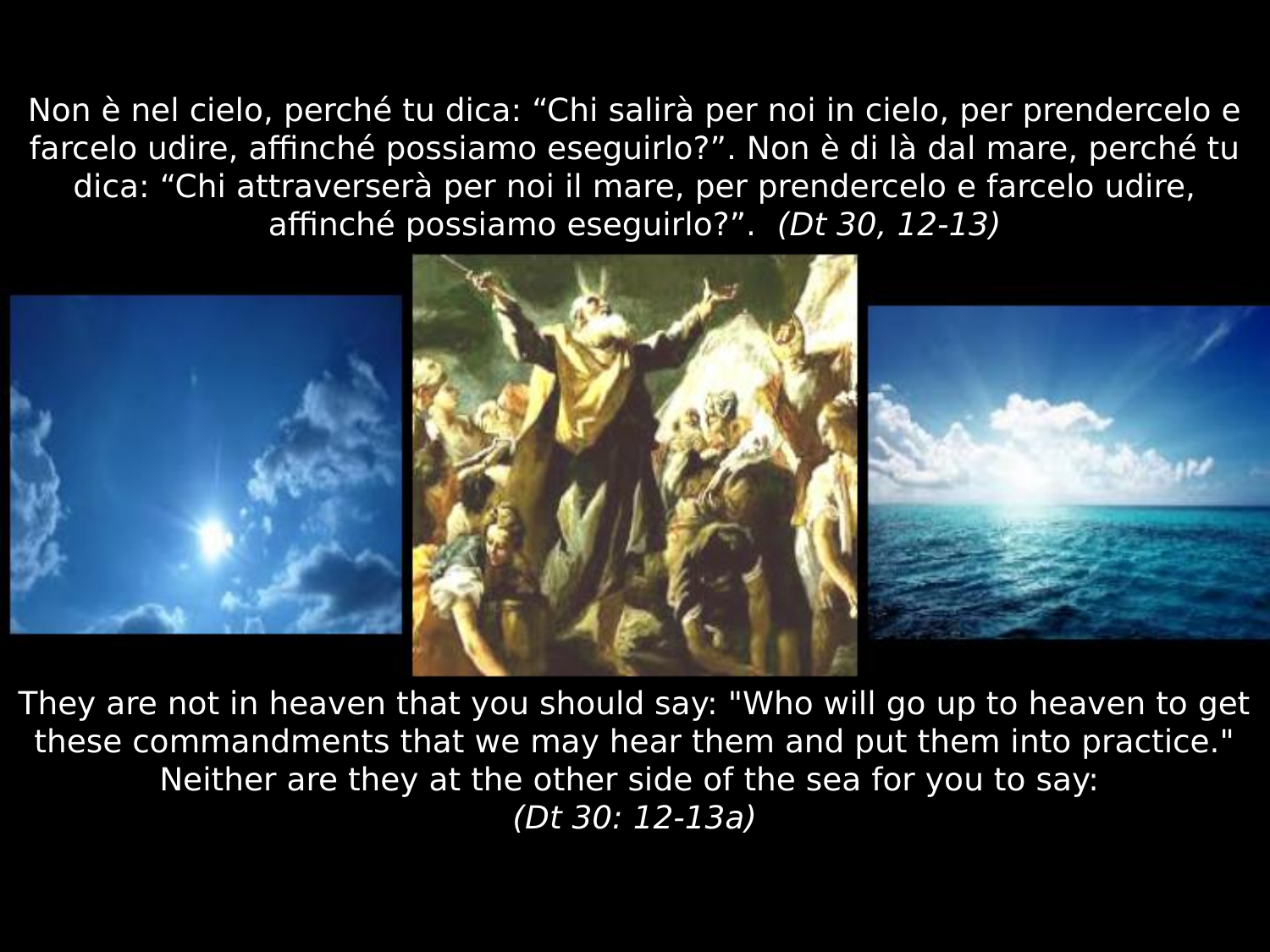

# Non è nel cielo, perché tu dica: “Chi salirà per noi in cielo, per prendercelo e farcelo udire, affinché possiamo eseguirlo?”. Non è di là dal mare, perché tu dica: “Chi attraverserà per noi il mare, per prendercelo e farcelo udire, affinché possiamo eseguirlo?”.  (Dt 30, 12-13)
They are not in heaven that you should say: "Who will go up to heaven to get these commandments that we may hear them and put them into practice." Neither are they at the other side of the sea for you to say:
(Dt 30: 12-13a)